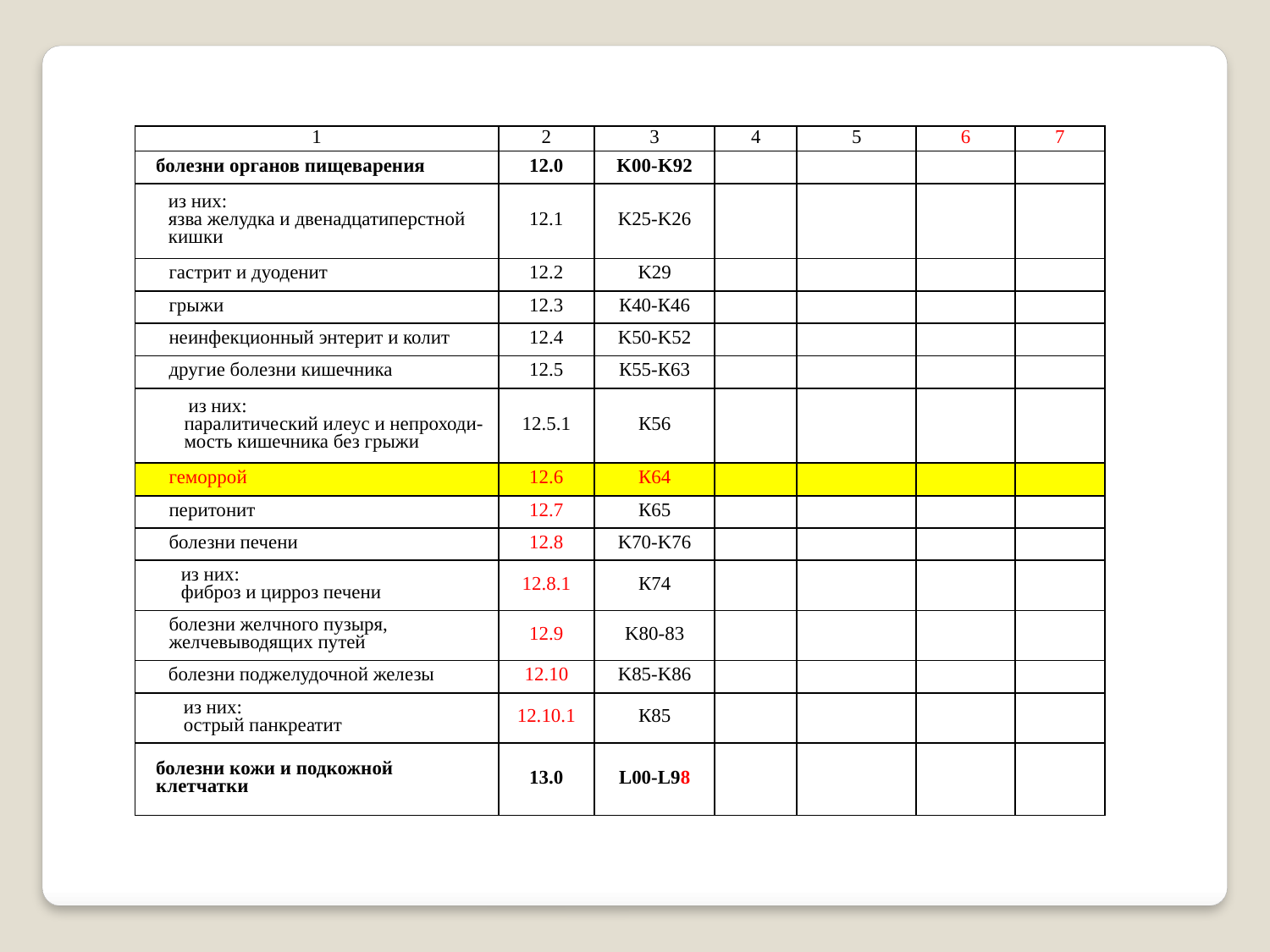

| 1 | 2 | 3 | 4 | 5 | 6 | 7 |
| --- | --- | --- | --- | --- | --- | --- |
| болезни органов пищеварения | 12.0 | K00-K92 |  |  |  |  |
| из них: язва желудка и двенадцатиперстной кишки | 12.1 | K25-K26 |  |  |  |  |
| гастрит и дуоденит | 12.2 | K29 |  |  |  |  |
| грыжи | 12.3 | К40-К46 |  |  |  |  |
| неинфекционный энтерит и колит | 12.4 | K50-K52 |  |  |  |  |
| другие болезни кишечника | 12.5 | К55-К63 |  |  |  |  |
| из них: паралитический илеус и непроходи- мость кишечника без грыжи | 12.5.1 | К56 |  |  |  |  |
| геморрой | 12.6 | К64 |  |  |  |  |
| перитонит | 12.7 | К65 |  |  |  |  |
| болезни печени | 12.8 | K70-K76 |  |  |  |  |
| из них: фиброз и цирроз печени | 12.8.1 | К74 |  |  |  |  |
| болезни желчного пузыря, желчевыводящих путей | 12.9 | K80-83 |  |  |  |  |
| болезни поджелудочной железы | 12.10 | K85-K86 |  |  |  |  |
| из них: острый панкреатит | 12.10.1 | К85 |  |  |  |  |
| болезни кожи и подкожной клетчатки | 13.0 | L00-L98 |  |  |  |  |